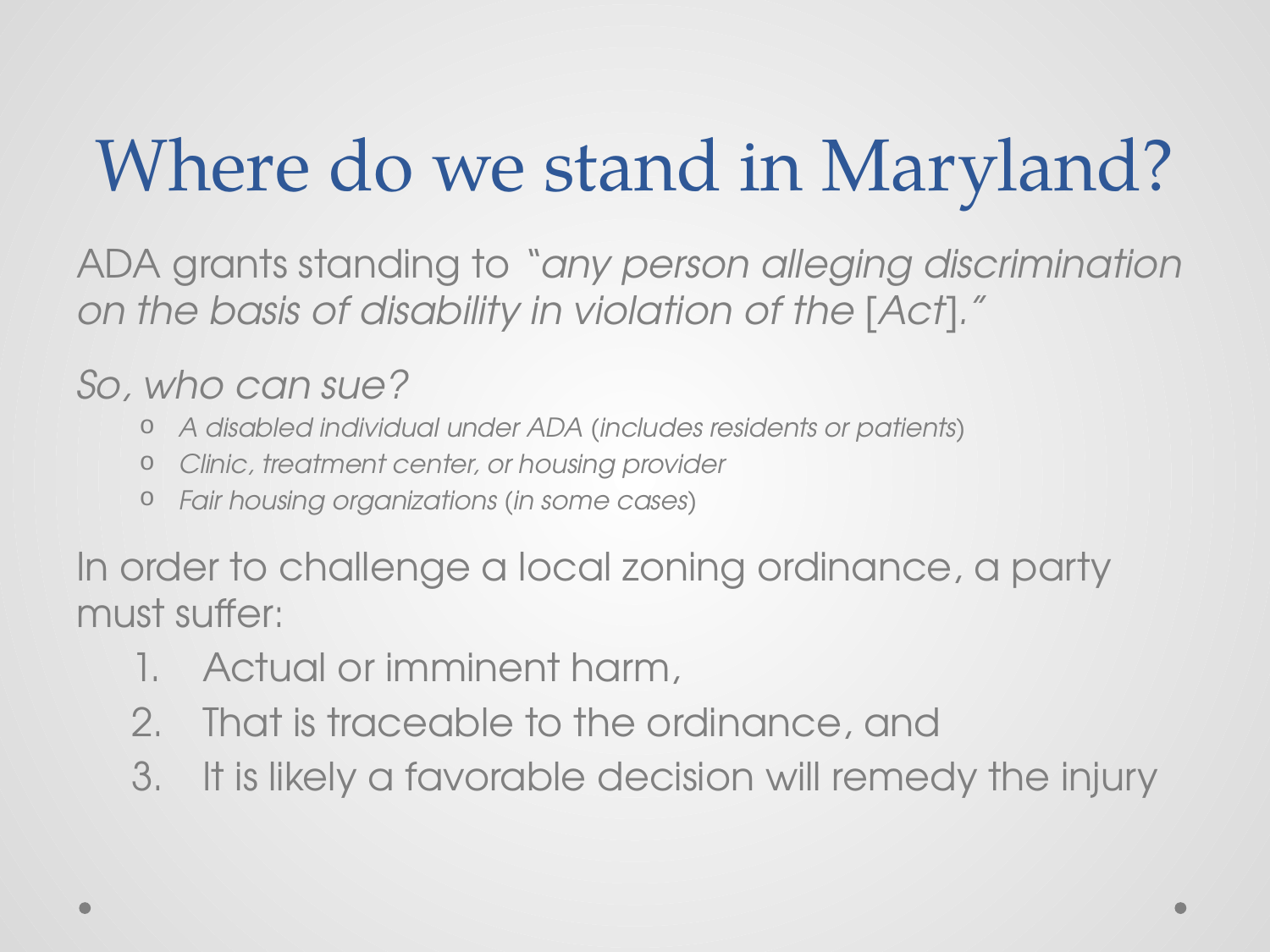

# Where do we stand in Maryland?
ADA grants standing to “any person alleging discrimination on the basis of disability in violation of the [Act].”
So, who can sue?
A disabled individual under ADA (includes residents or patients)
Clinic, treatment center, or housing provider
Fair housing organizations (in some cases)
In order to challenge a local zoning ordinance, a party must suffer:
Actual or imminent harm,
That is traceable to the ordinance, and
It is likely a favorable decision will remedy the injury